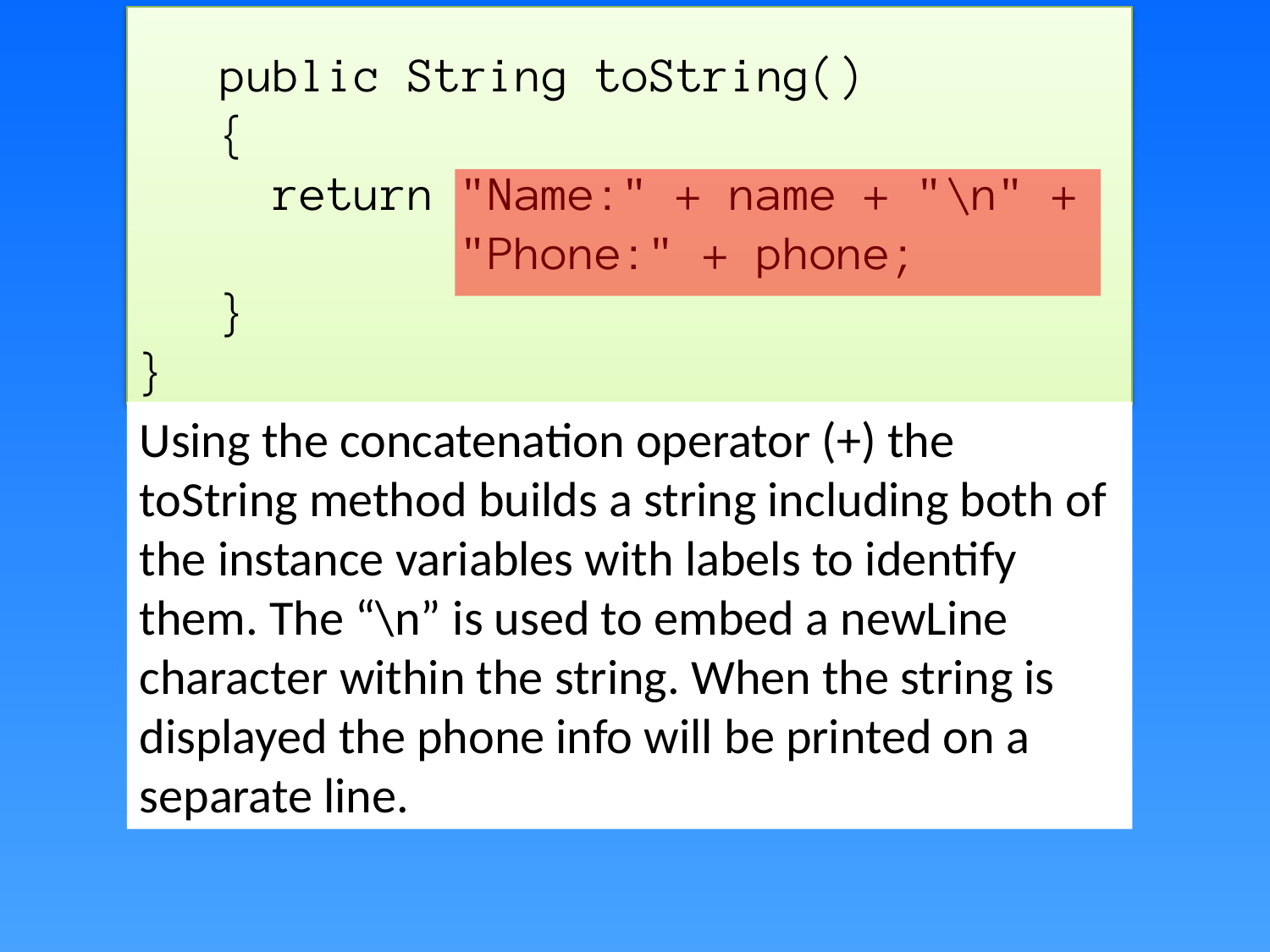

public String toString()
   {
     return "Name:" + name + "\n" +
            "Phone:" + phone;
   }
}

Using the concatenation operator (+) the toString method builds a string including both of the instance variables with labels to identify them. The “\n” is used to embed a newLine character within the string. When the string is displayed the phone info will be printed on a separate line.